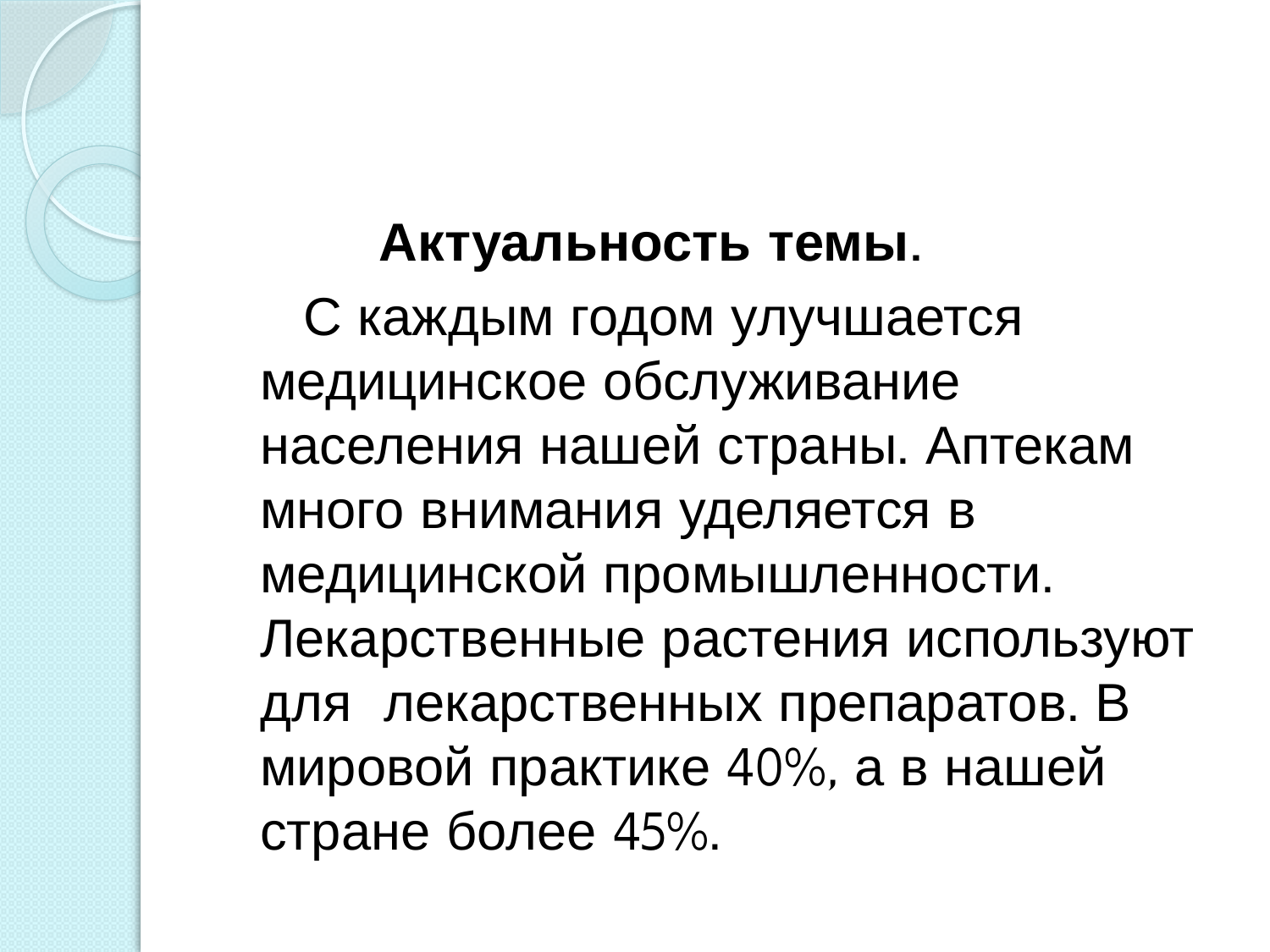

#
         Актуальность темы.
     С каждым годом улучшается медицинское обслуживание населения нашей страны. Аптекам  много внимания уделяется в медицинской промышленности. Лекарственные растения используют для  лекарственных препаратов. В мировой практике 40%, а в нашей стране более 45%.